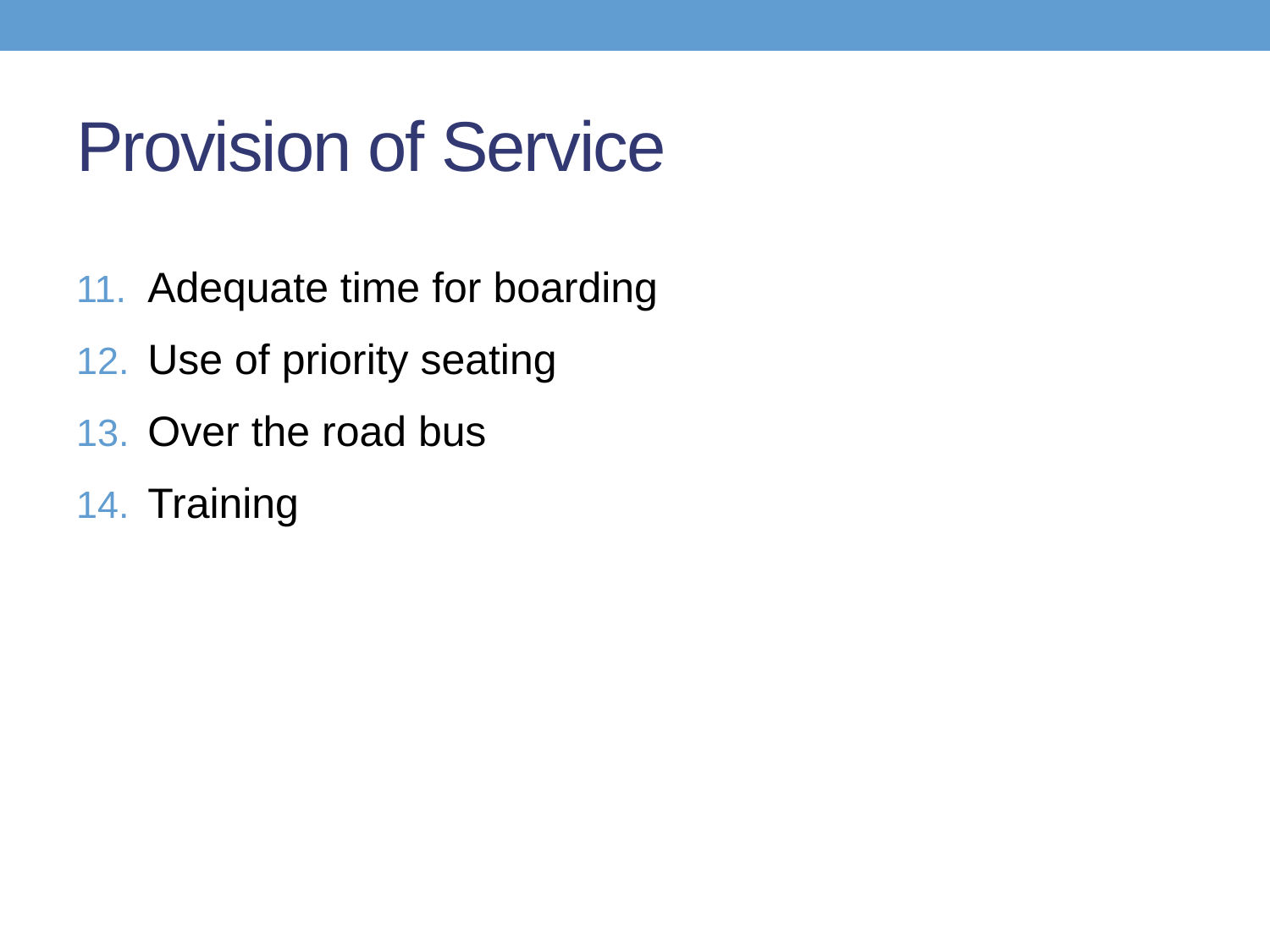

# Provision of Service
Adequate time for boarding
Use of priority seating
Over the road bus
Training